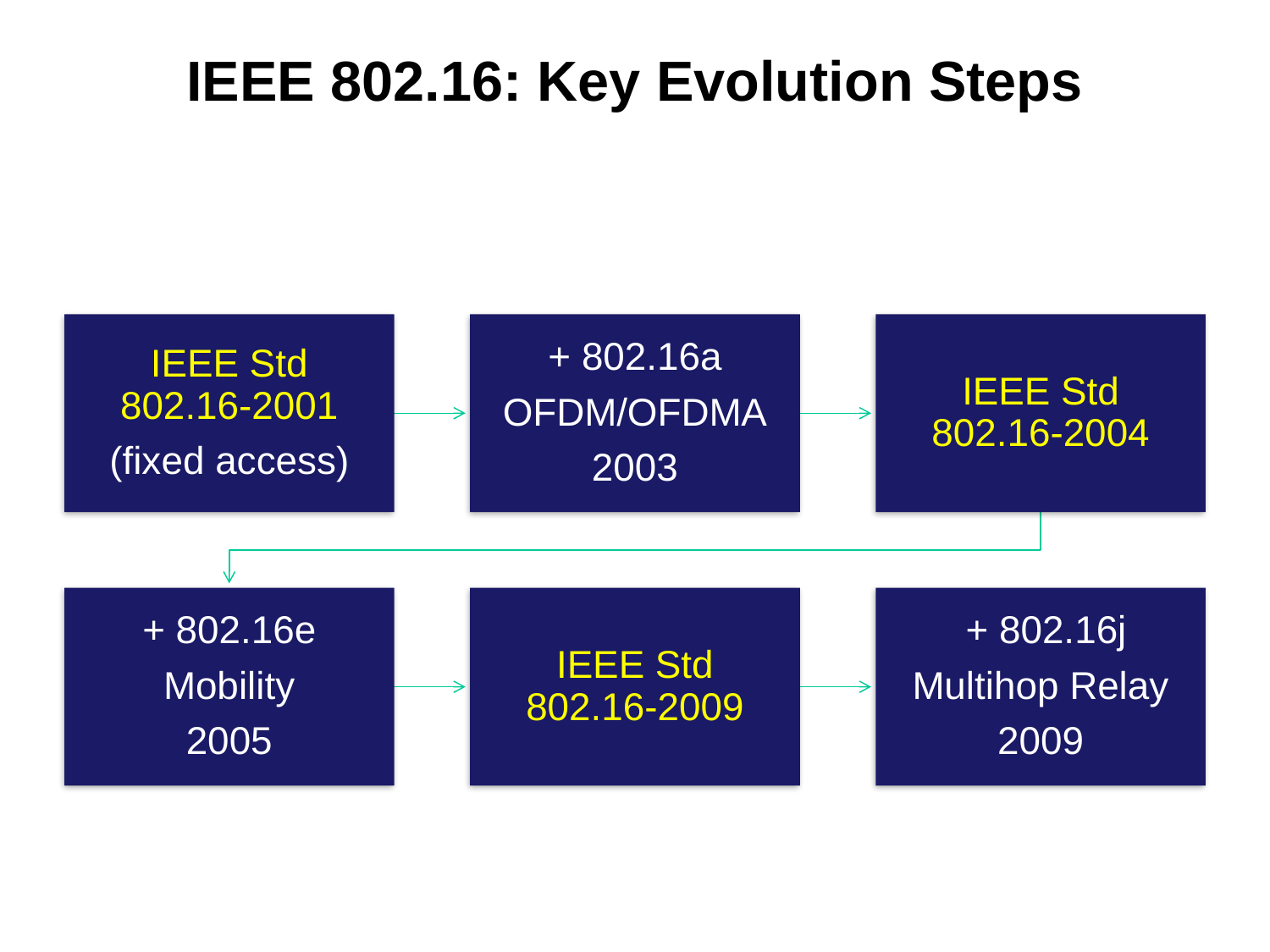

# IEEE 802.16: Key Evolution Steps

IEEE Std 802.16-2001
(fixed access)

+ 802.16a
OFDM/OFDMA
2003

IEEE Std 802.16-2004

+ 802.16e
Mobility
2005

IEEE Std 802.16-2009
 + 802.16j
Multihop Relay
2009